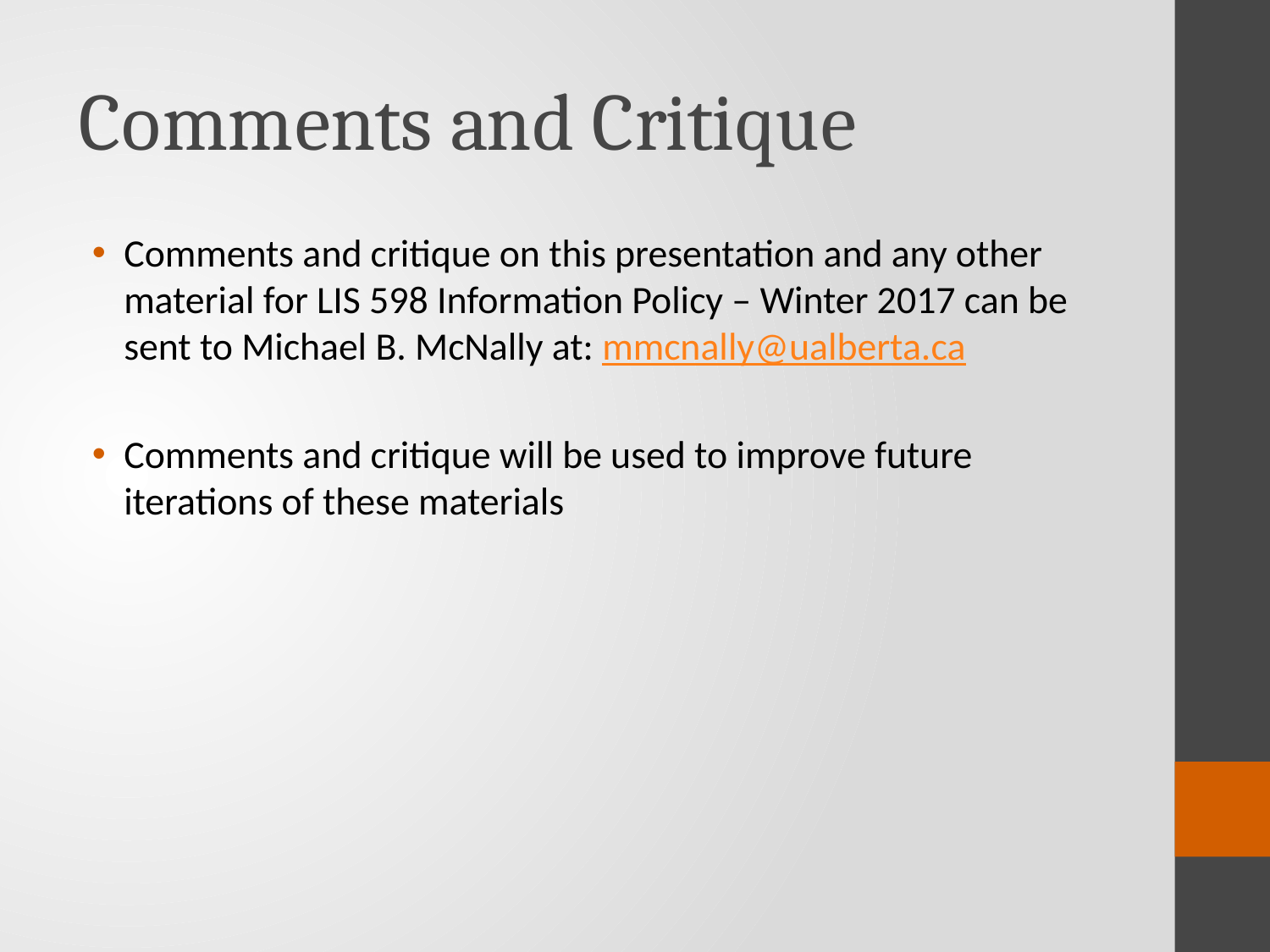

# Comments and Critique
Comments and critique on this presentation and any other material for LIS 598 Information Policy – Winter 2017 can be sent to Michael B. McNally at: mmcnally@ualberta.ca

Comments and critique will be used to improve future iterations of these materials